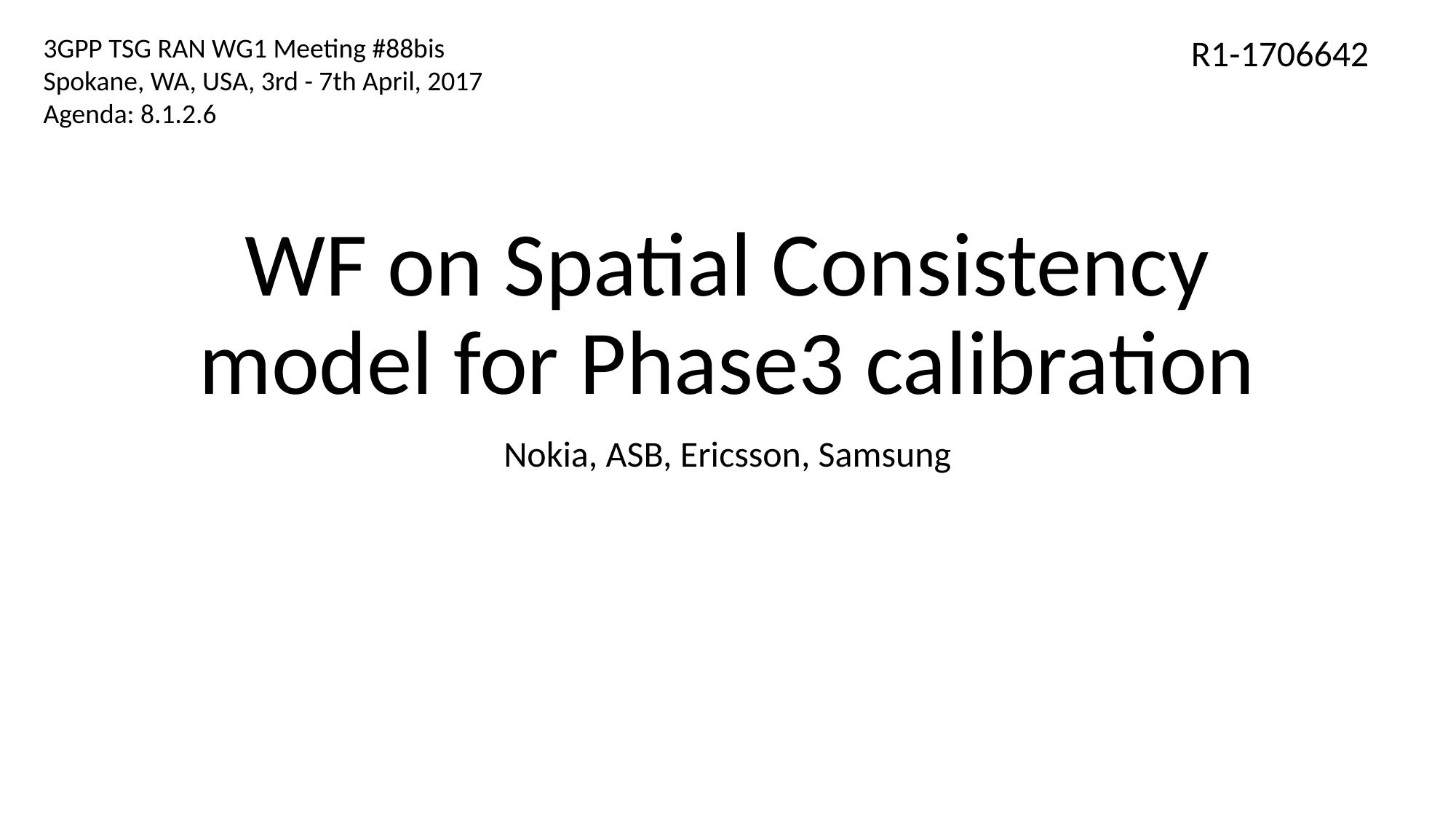

R1-1706642
3GPP TSG RAN WG1 Meeting #88bis
Spokane, WA, USA, 3rd - 7th April, 2017
Agenda: 8.1.2.6
# WF on Spatial Consistency model for Phase3 calibration
Nokia, ASB, Ericsson, Samsung